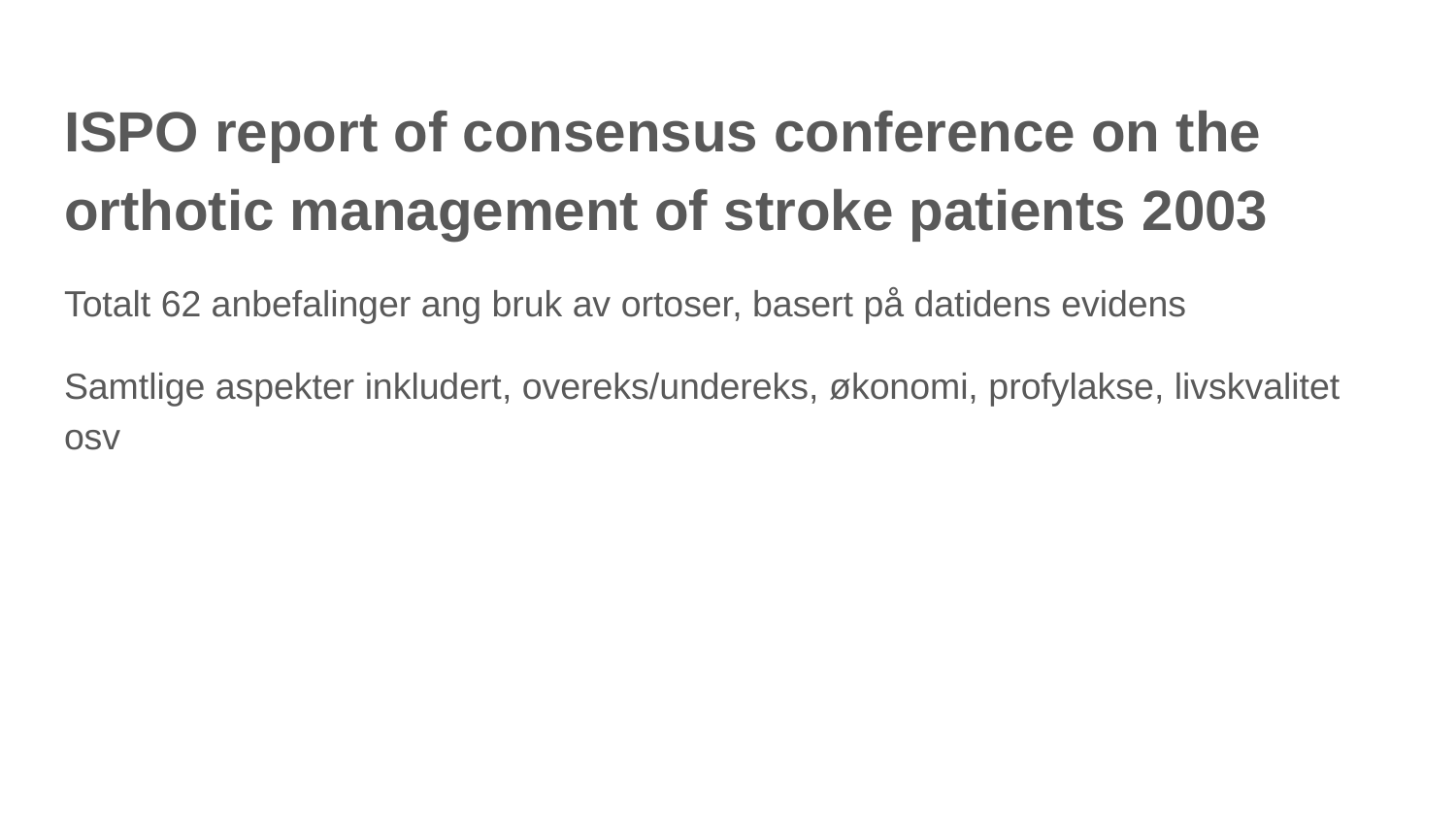

# ISPO report of consensus conference on the orthotic management of stroke patients 2003

Totalt 62 anbefalinger ang bruk av ortoser, basert på datidens evidens
Samtlige aspekter inkludert, overeks/undereks, økonomi, profylakse, livskvalitet osv